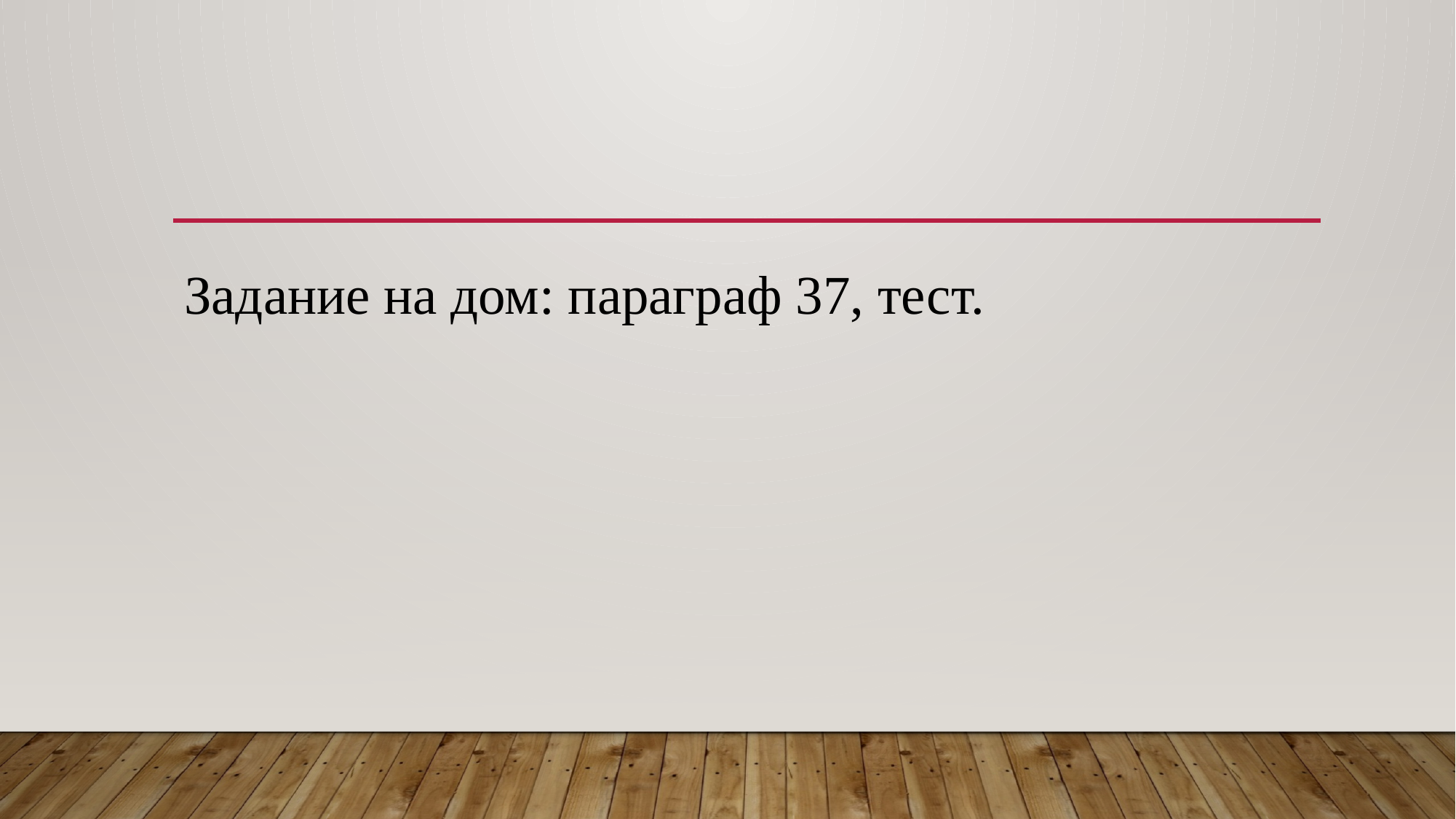

#
Задание на дом: параграф 37, тест.